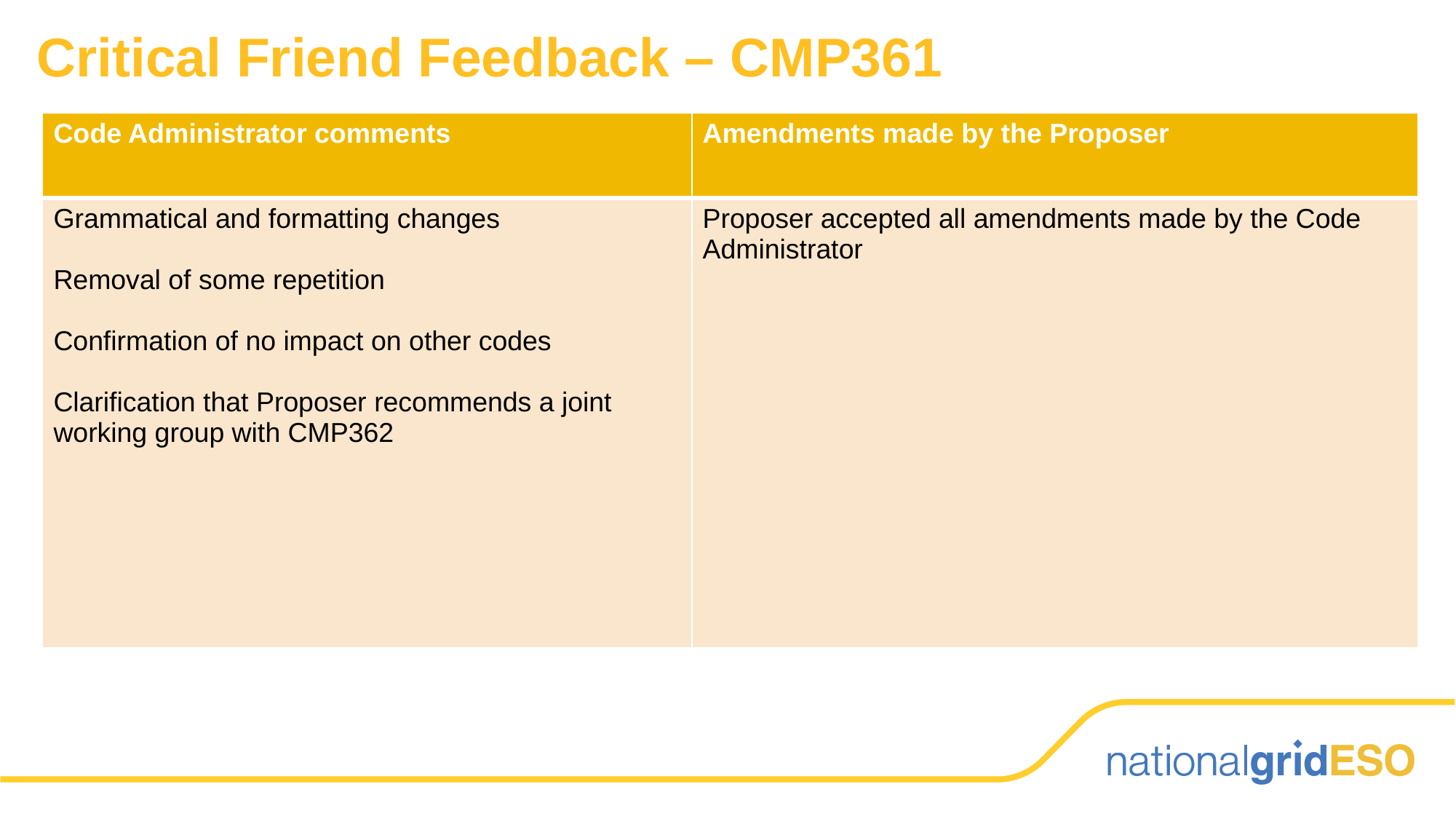

# Critical Friend Feedback – CMP361
| Code Administrator comments | Amendments made by the Proposer |
| --- | --- |
| Grammatical and formatting changes Removal of some repetition Confirmation of no impact on other codes Clarification that Proposer recommends a joint working group with CMP362 | Proposer accepted all amendments made by the Code Administrator |